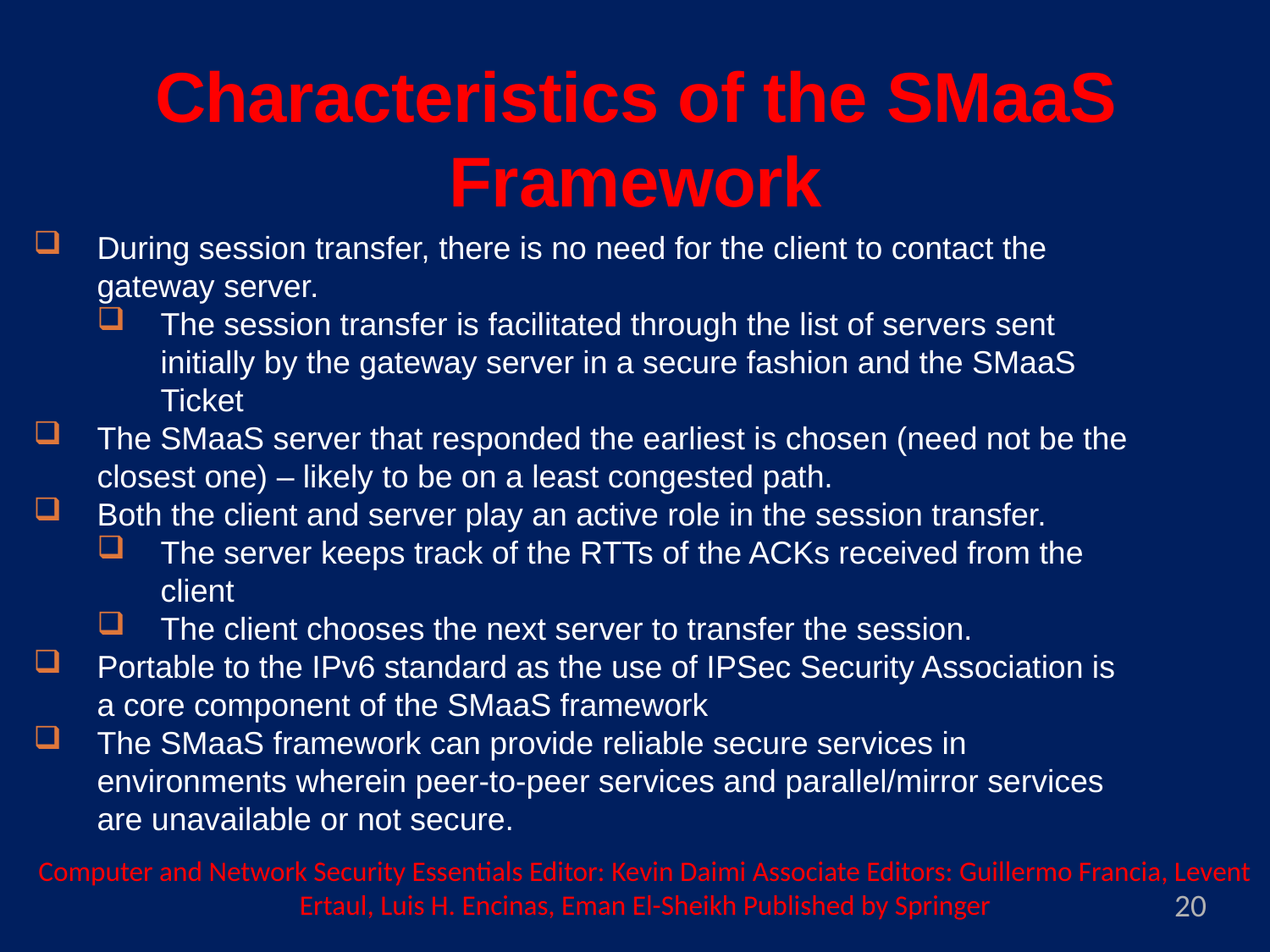

Characteristics of the SMaaS Framework
During session transfer, there is no need for the client to contact the gateway server.
The session transfer is facilitated through the list of servers sent initially by the gateway server in a secure fashion and the SMaaS Ticket
The SMaaS server that responded the earliest is chosen (need not be the closest one) – likely to be on a least congested path.
Both the client and server play an active role in the session transfer.
The server keeps track of the RTTs of the ACKs received from the client
The client chooses the next server to transfer the session.
Portable to the IPv6 standard as the use of IPSec Security Association is a core component of the SMaaS framework
The SMaaS framework can provide reliable secure services in environments wherein peer-to-peer services and parallel/mirror services are unavailable or not secure.
Computer and Network Security Essentials Editor: Kevin Daimi Associate Editors: Guillermo Francia, Levent Ertaul, Luis H. Encinas, Eman El-Sheikh Published by Springer
20